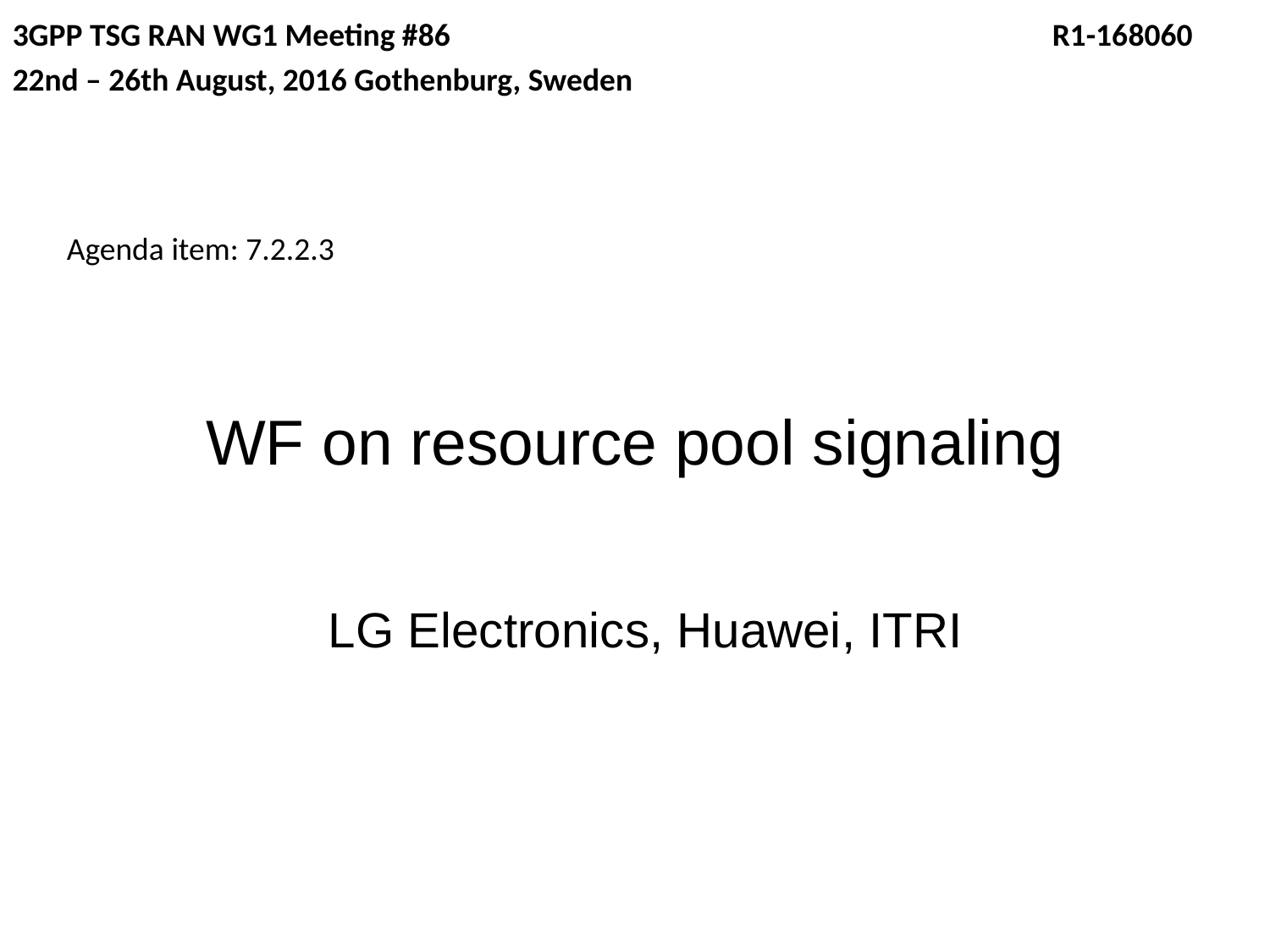

3GPP TSG RAN WG1 Meeting #86				                     R1-168060
22nd – 26th August, 2016 Gothenburg, Sweden
Agenda item: 7.2.2.3
# WF on resource pool signaling
LG Electronics, Huawei, ITRI